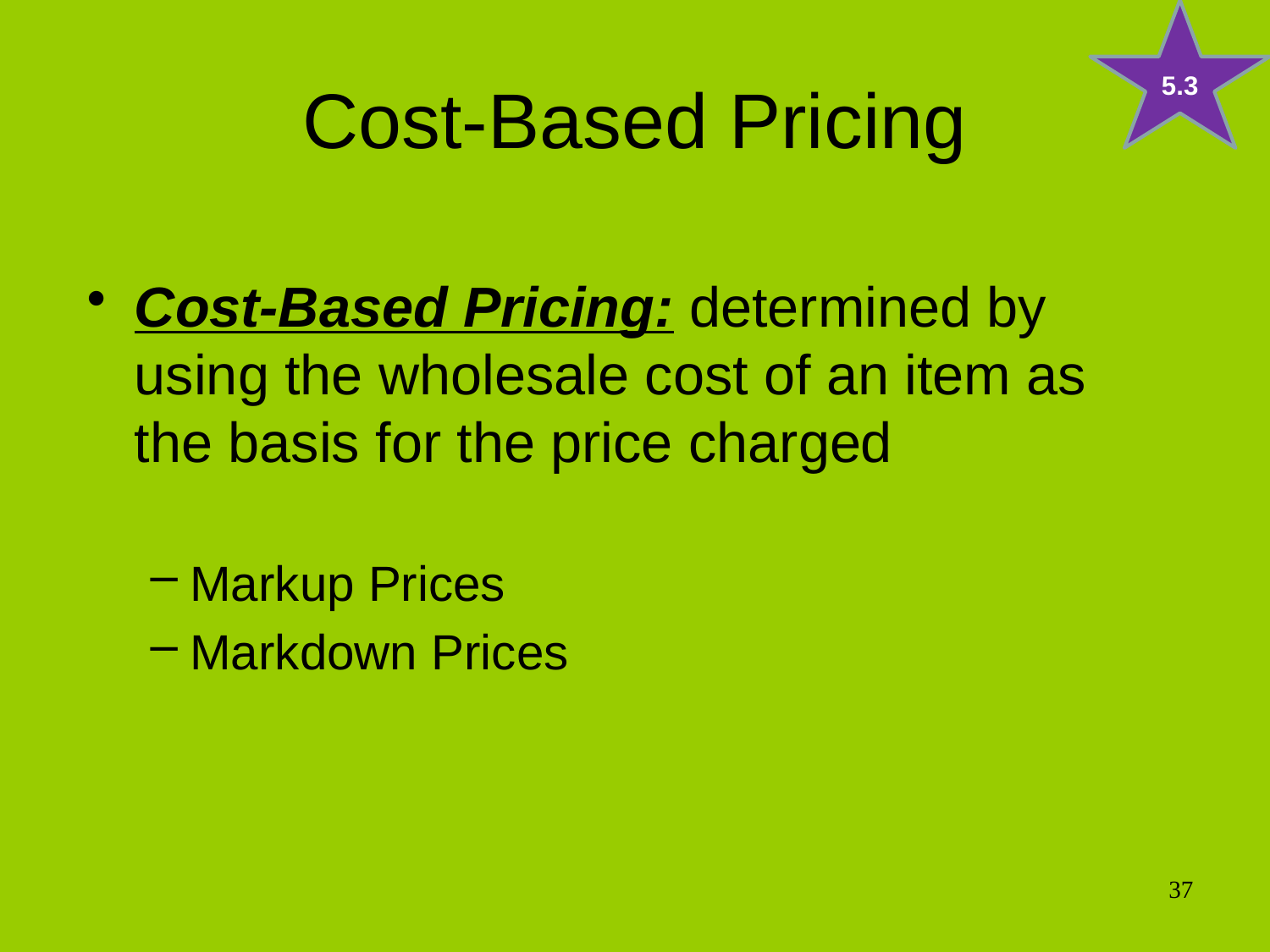

5.3
# Cost-Based Pricing
Cost-Based Pricing: determined by using the wholesale cost of an item as the basis for the price charged
Markup Prices
Markdown Prices
37